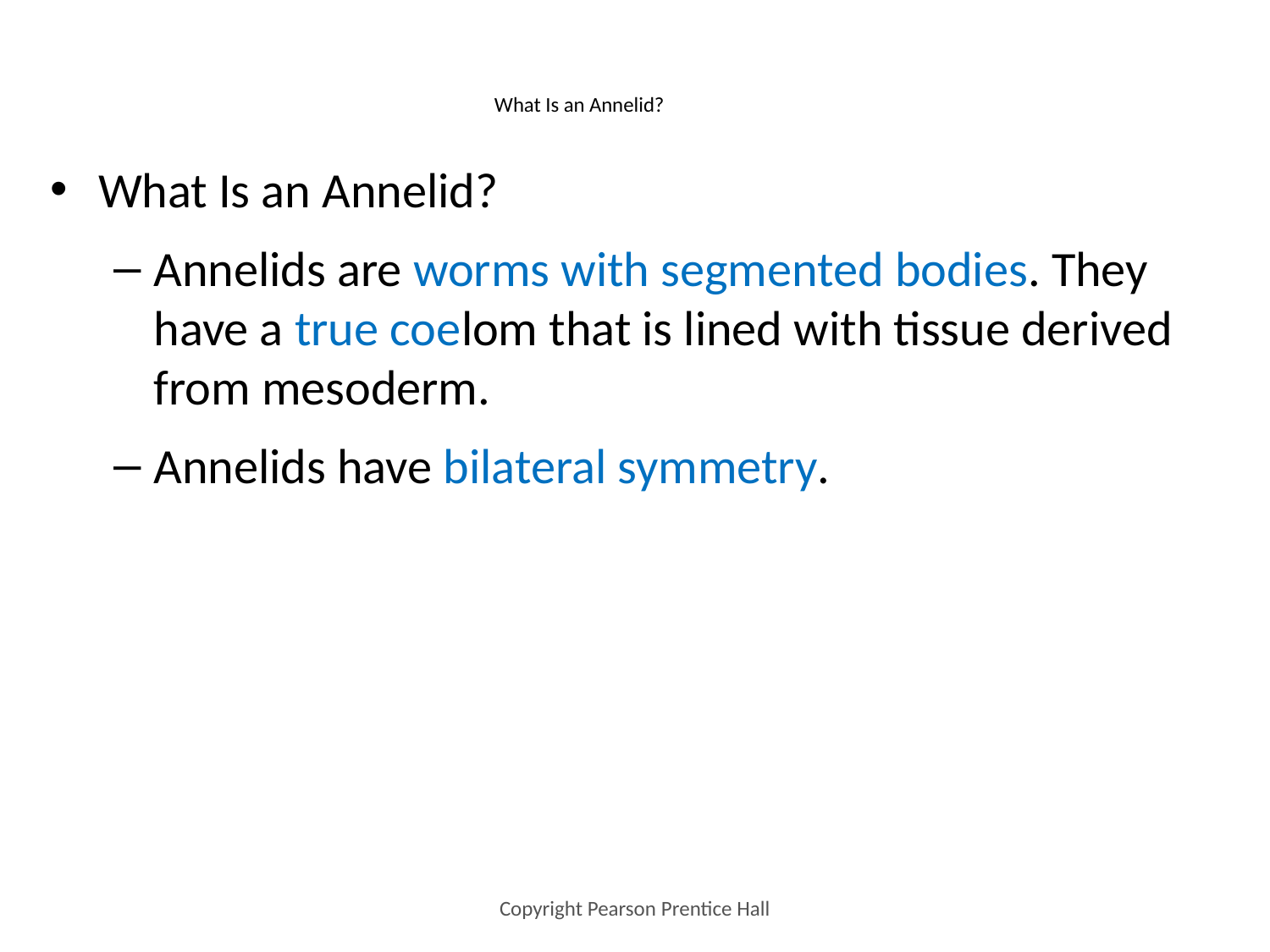

# What Is an Annelid?
What Is an Annelid?
Annelids are worms with segmented bodies. They have a true coelom that is lined with tissue derived from mesoderm.
Annelids have bilateral symmetry.
Copyright Pearson Prentice Hall